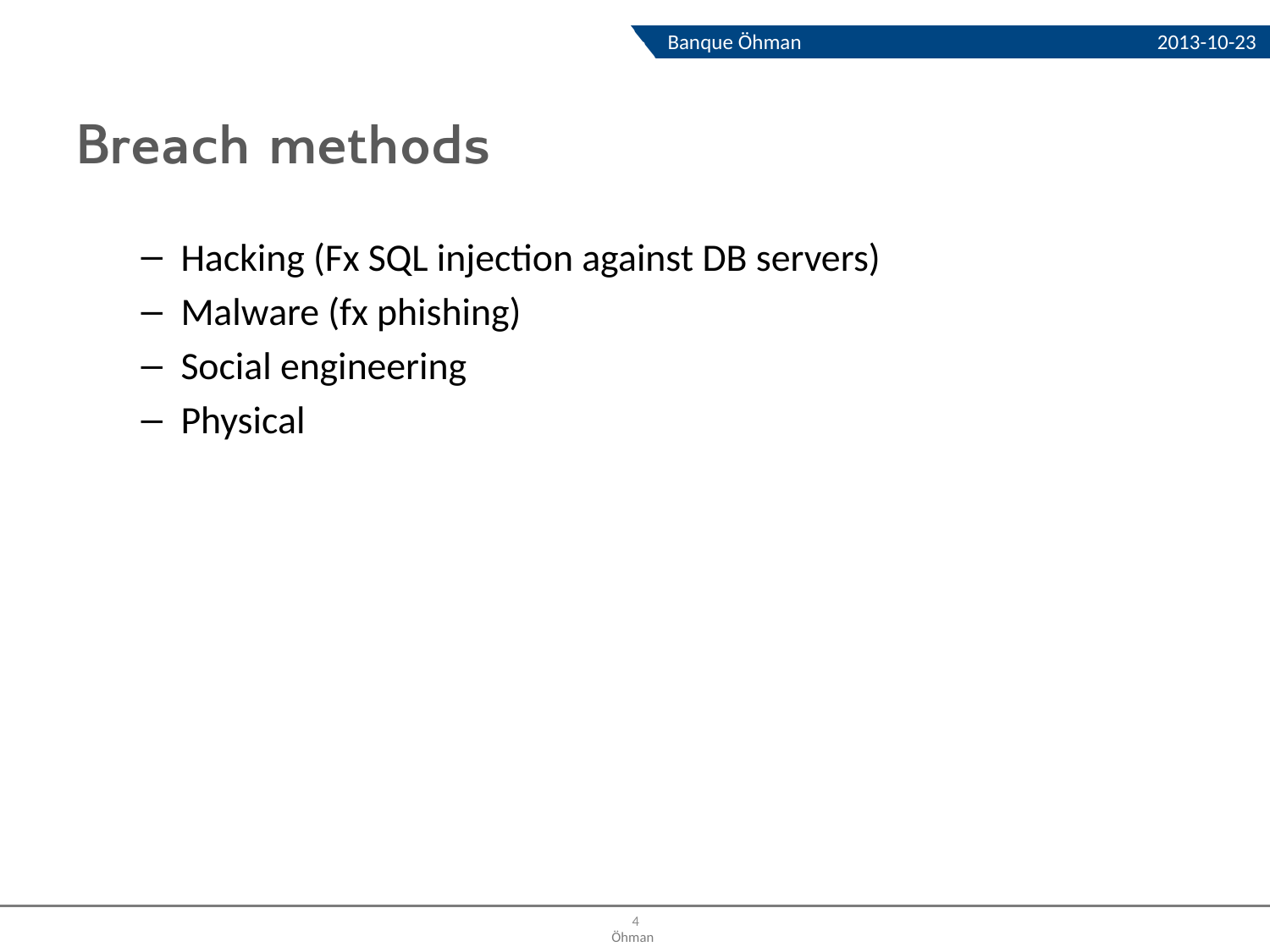

2013-10-23
Banque Öhman
# Breach methods
Hacking (Fx SQL injection against DB servers)
Malware (fx phishing)
Social engineering
Physical